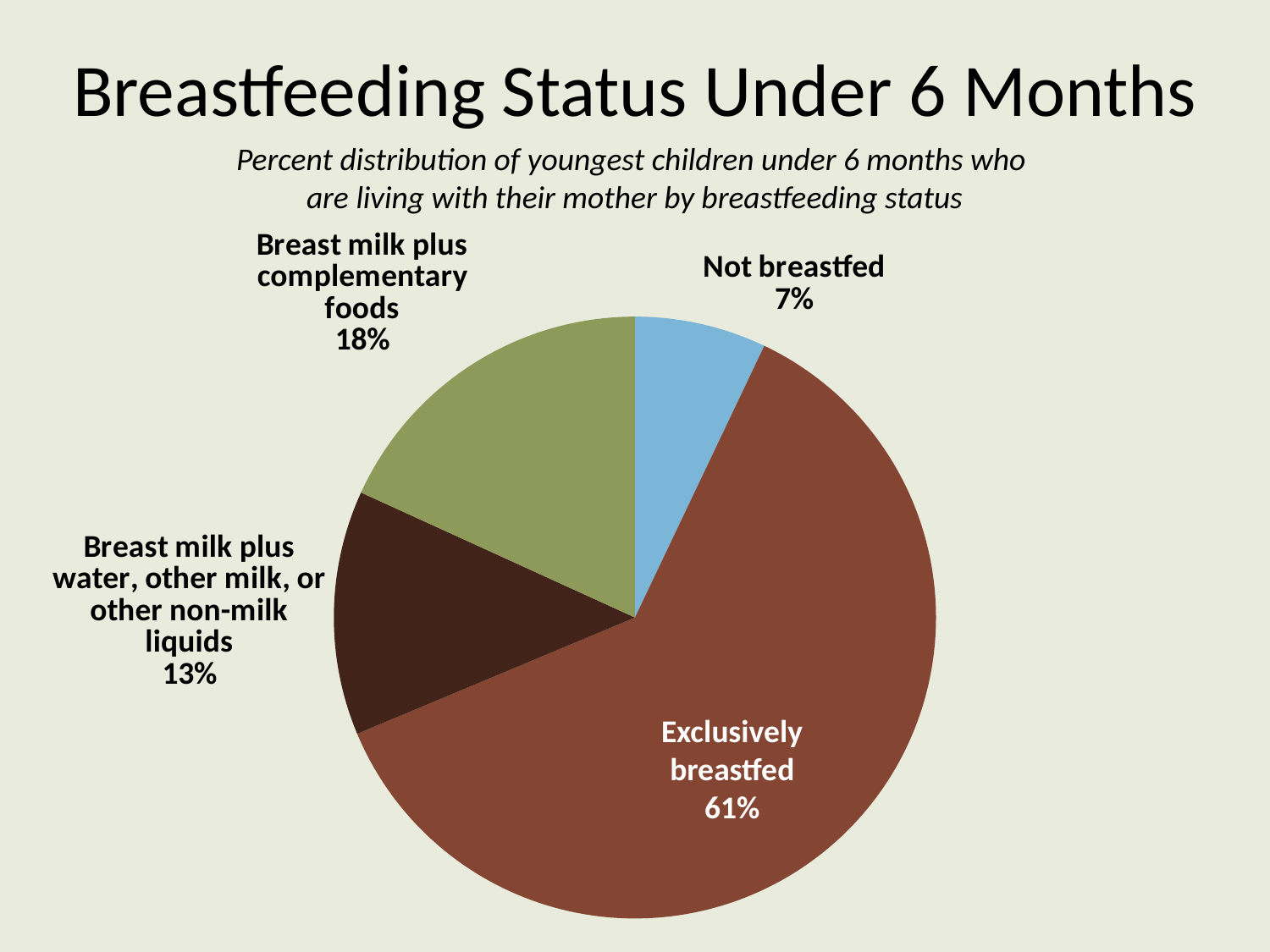

# Breastfeeding Status Under 6 Months
Percent distribution of youngest children under 6 months who
are living with their mother by breastfeeding status

### Chart

| Category | Sales |
|---|---|
| Not breastfed | 7.0 |
| Exclusively breastfed | 61.0 |
| Breast milk plus water, other milk, or other non-milk liquids | 13.0 |
| Breast milk plus complementary foods | 18.0 |
Exclusively breastfed
61%